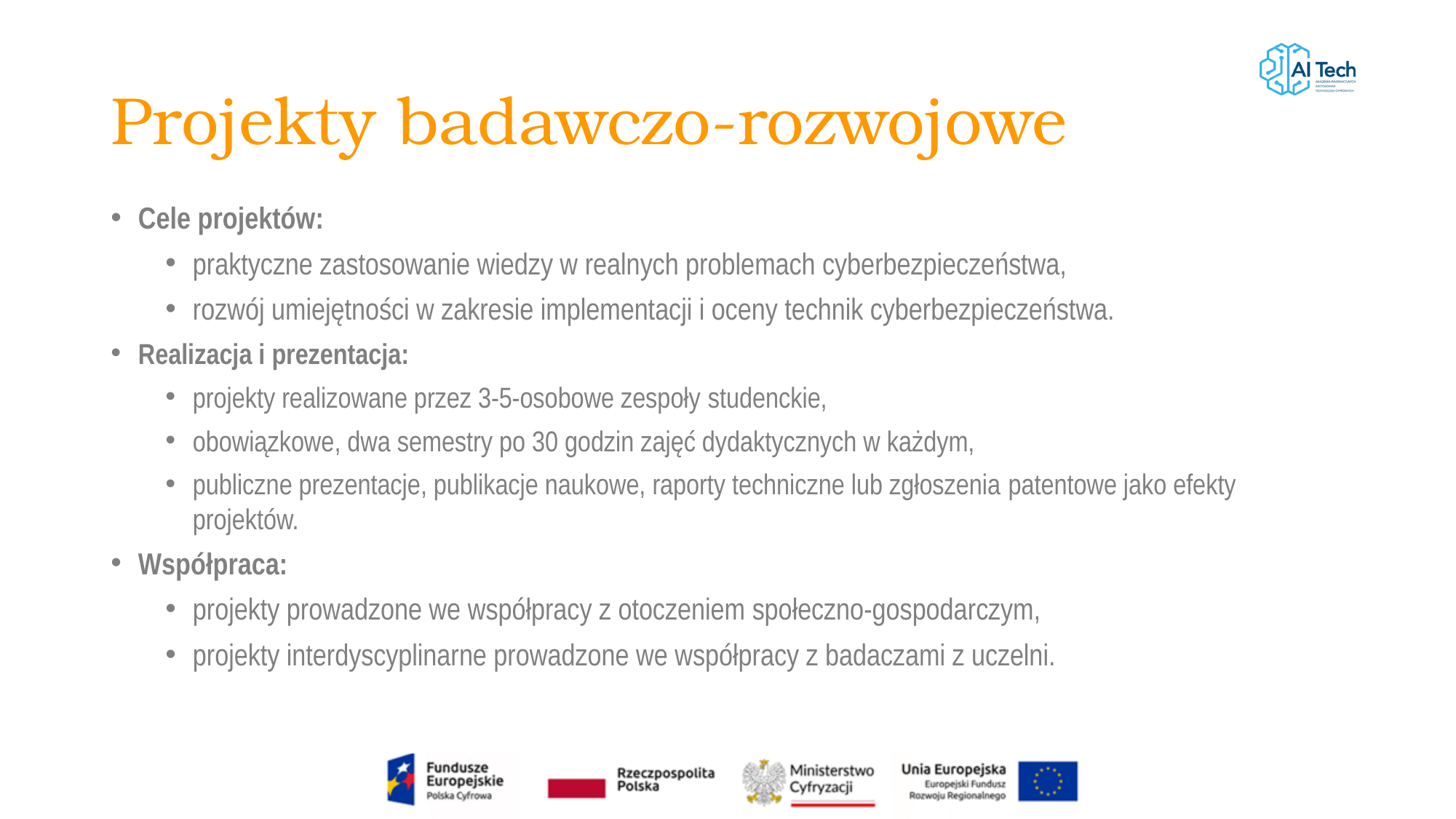

# Projekty badawczo-rozwojowe
Cele projektów:
praktyczne zastosowanie wiedzy w realnych problemach cyberbezpieczeństwa,
rozwój umiejętności w zakresie implementacji i oceny technik cyberbezpieczeństwa.
Realizacja i prezentacja:
projekty realizowane przez 3-5-osobowe zespoły studenckie,
obowiązkowe, dwa semestry po 30 godzin zajęć dydaktycznych w każdym,
publiczne prezentacje, publikacje naukowe, raporty techniczne lub zgłoszenia patentowe jako efekty projektów.
Współpraca:
projekty prowadzone we współpracy z otoczeniem społeczno-gospodarczym,
projekty interdyscyplinarne prowadzone we współpracy z badaczami z uczelni.